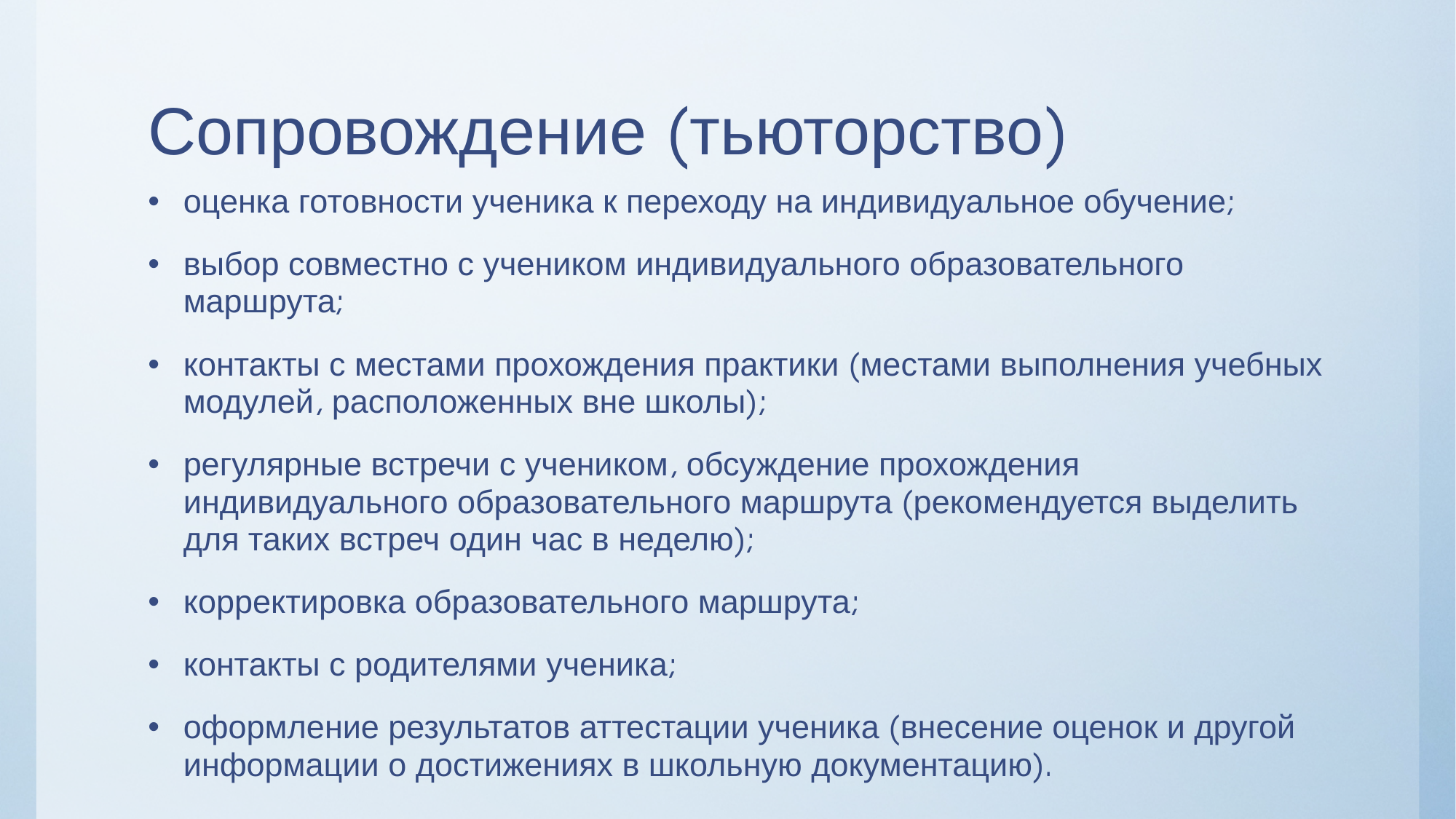

# Сопровождение (тьюторство)
оценка готовности ученика к переходу на индивидуальное обучение;
выбор совместно с учеником индивидуального образовательного маршрута;
контакты с местами прохождения практики (местами выполнения учебных модулей, расположенных вне школы);
регулярные встречи с учеником, обсуждение прохождения индивидуального образовательного маршрута (рекомендуется выделить для таких встреч один час в неделю);
корректировка образовательного маршрута;
контакты с родителями ученика;
оформление результатов аттестации ученика (внесение оценок и другой информации о достижениях в школьную документацию).